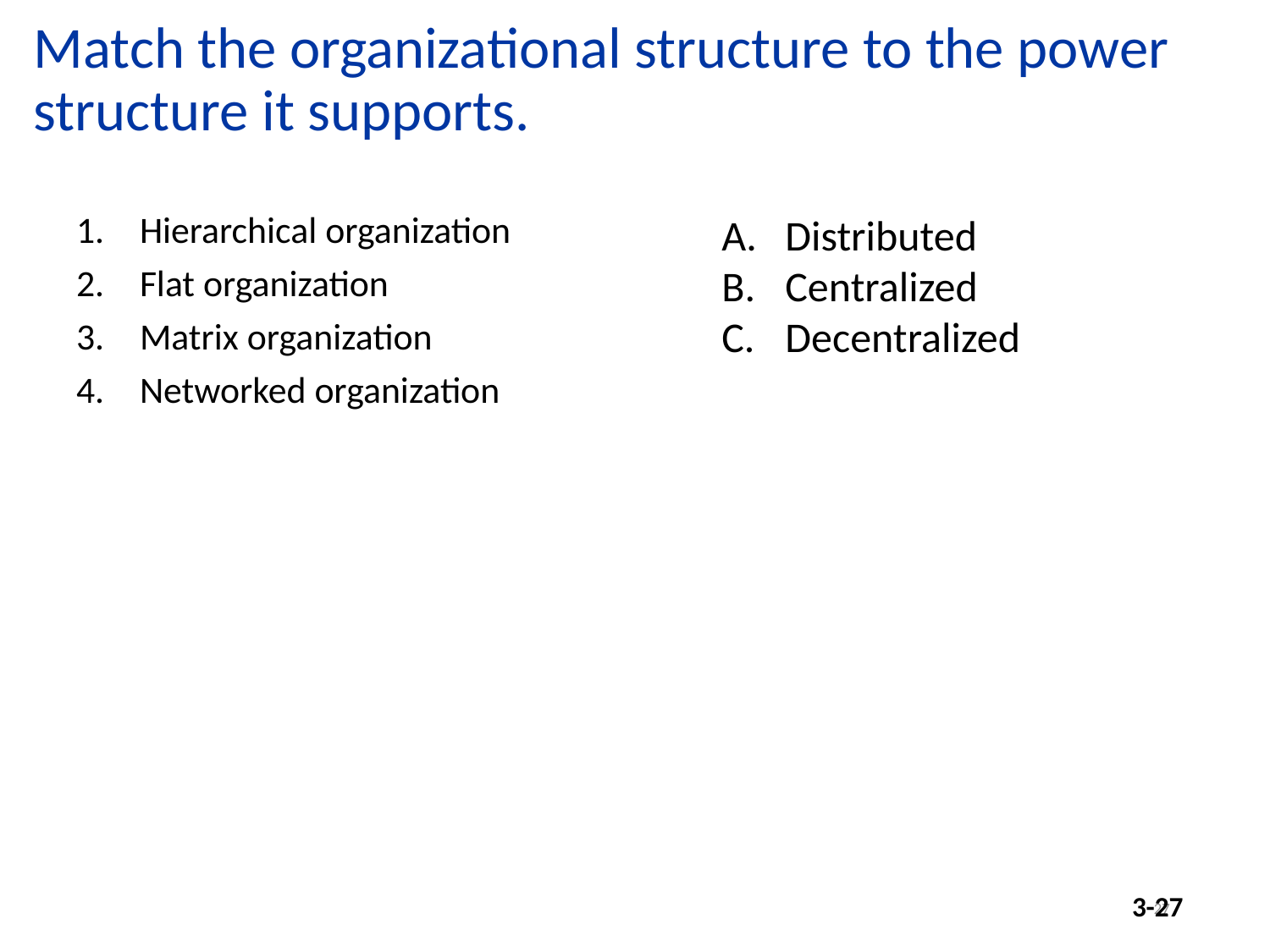

# Match the organizational structure to the power structure it supports.
Distributed
Centralized
Decentralized

Hierarchical organization
Flat organization
Matrix organization
Networked organization
27